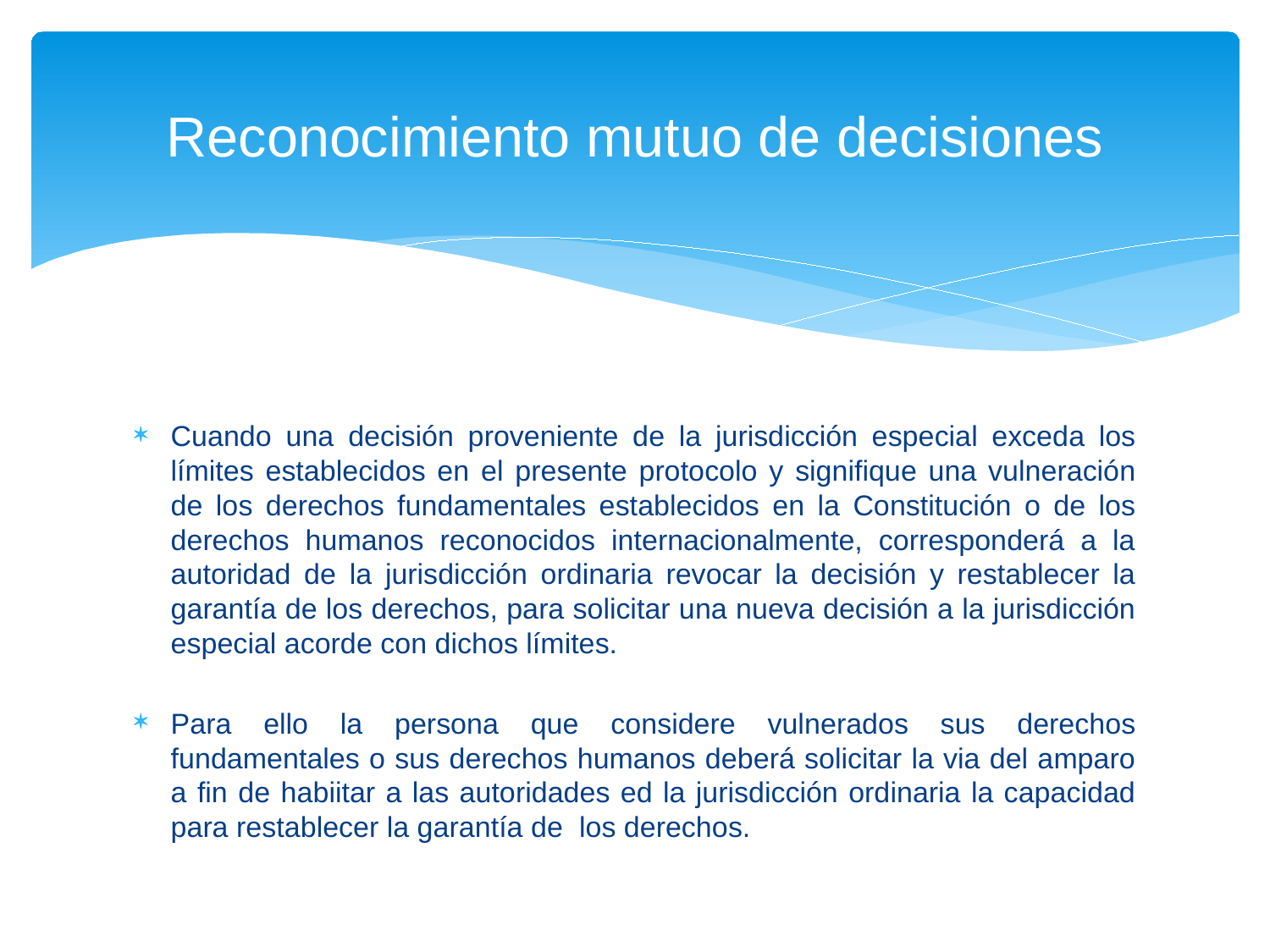

# Reconocimiento mutuo de decisiones

Cuando una decisión proveniente de la jurisdicción especial exceda los límites establecidos en el presente protocolo y signifique una vulneración de los derechos fundamentales establecidos en la Constitución o de los derechos humanos reconocidos internacionalmente, corresponderá a la autoridad de la jurisdicción ordinaria revocar la decisión y restablecer la garantía de los derechos, para solicitar una nueva decisión a la jurisdicción especial acorde con dichos límites.

Para ello la persona que considere vulnerados sus derechos fundamentales o sus derechos humanos deberá solicitar la via del amparo a fin de habiitar a las autoridades ed la jurisdicción ordinaria la capacidad para restablecer la garantía de  los derechos.